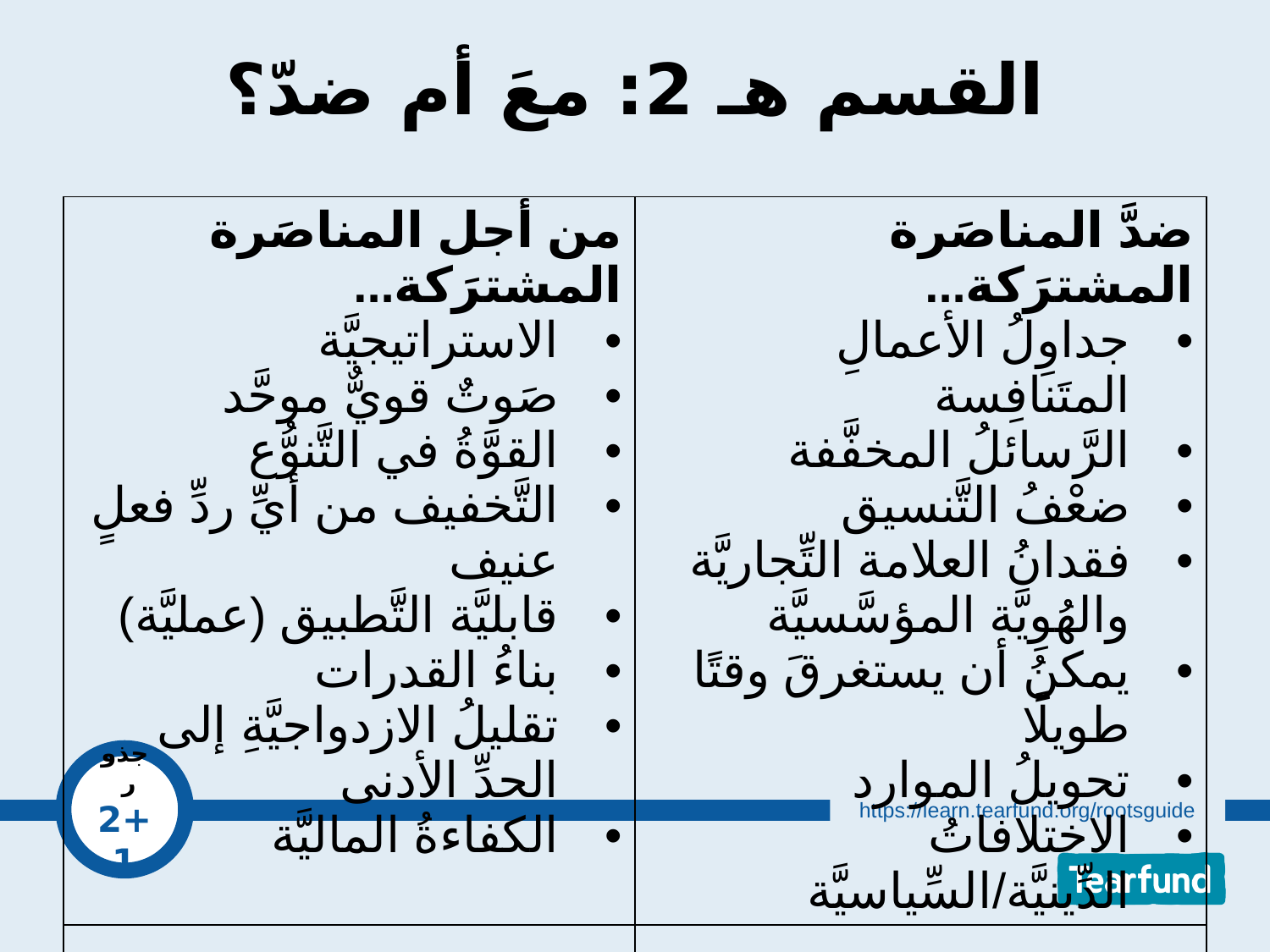

# القسم هـ 2: معَ أم ضدّ؟
| من أجل المناصَرة المشترَكة... الاستراتيجيَّة صَوتٌ قويٌّ موحَّد القوَّةُ في التَّنوُّع التَّخفيف من أيِّ ردِّ فعلٍ عنيف قابليَّة التَّطبيق (عمليَّة) بناءُ القدرات تقليلُ الازدواجيَّةِ إلى الحدِّ الأدنى الكفاءةُ الماليَّة | ضدَّ المناصَرة المشترَكة... جداوِلُ الأعمالِ المتَنافِسة الرَّسائلُ المخفَّفة ضعْفُ التَّنسيق فقدانُ العلامة التِّجاريَّة والهُوِيَّة المؤسَّسيَّة يمكنُ أن يستغرقَ وقتًا طويلًا تحويلُ الموارد الاختلافاتُ الدِّينيَّة/السِّياسيَّة |
| --- | --- |
|  |  |